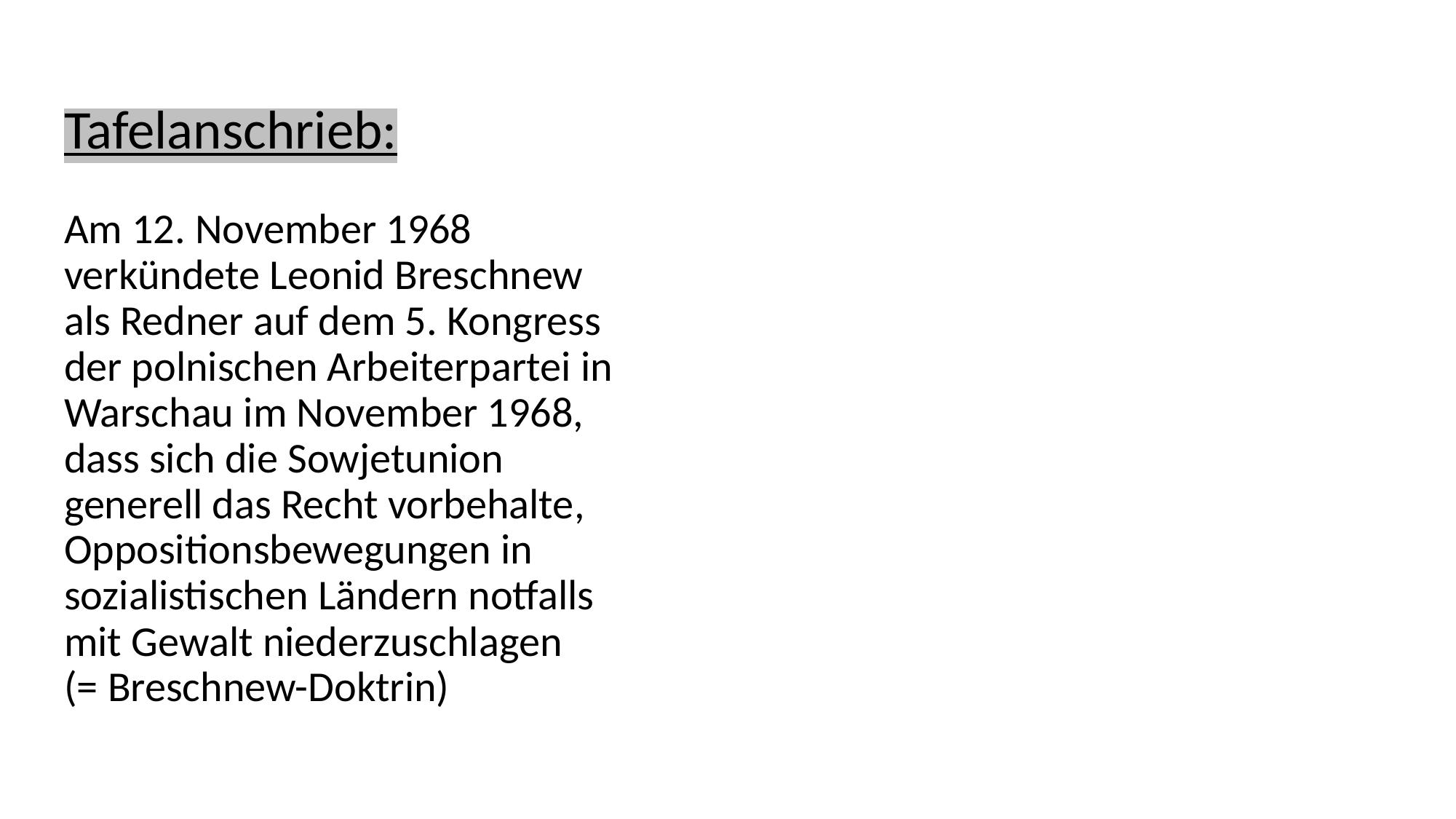

# Tafelanschrieb: Am 12. November 1968 verkündete Leonid Breschnew als Redner auf dem 5. Kongress der polnischen Arbeiterpartei in Warschau im November 1968, dass sich die Sowjetunion generell das Recht vorbehalte, Oppositionsbewegungen in sozialistischen Ländern notfalls mit Gewalt niederzuschlagen (= Breschnew-Doktrin)